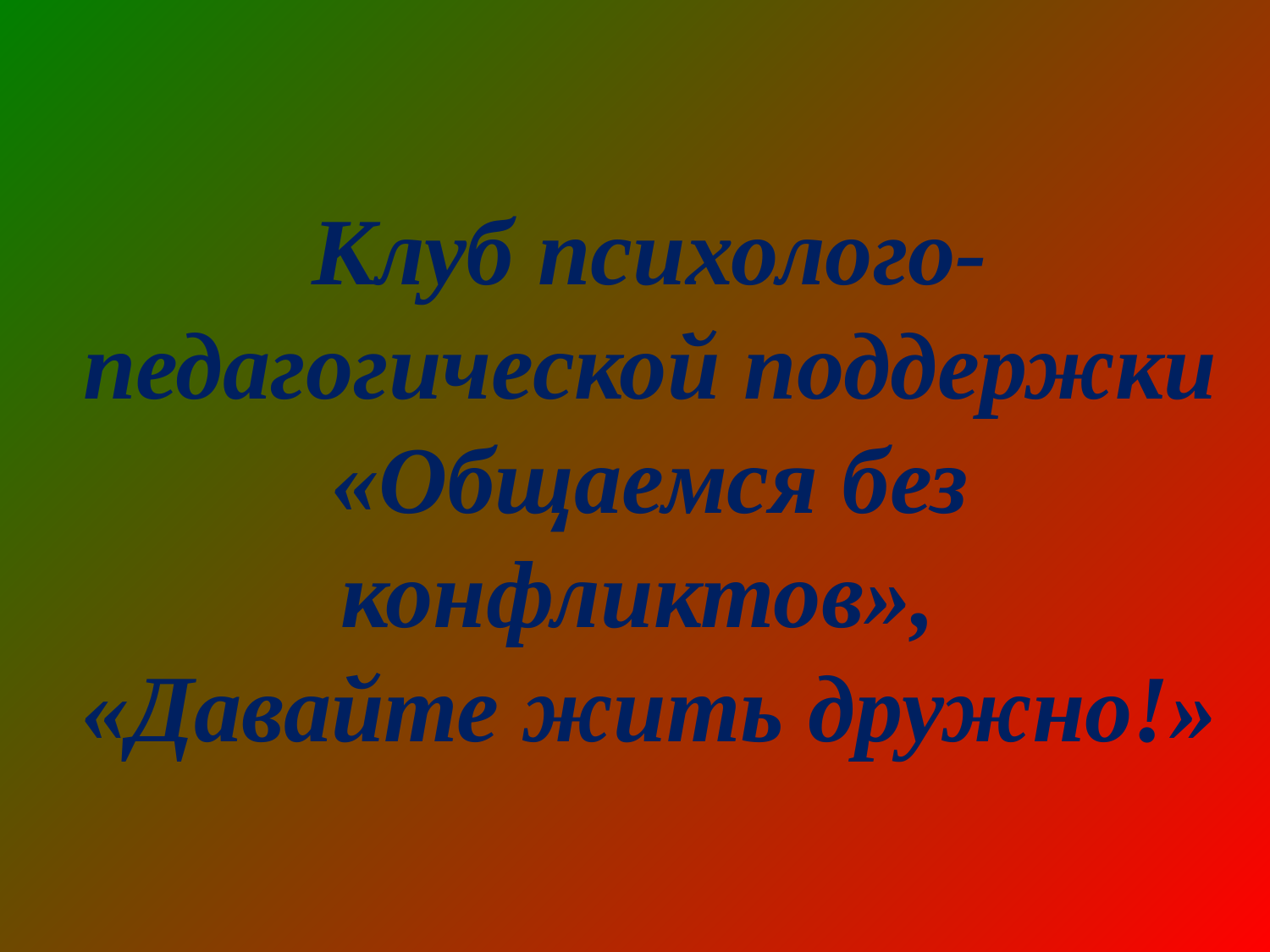

Клуб психолого-педагогической поддержки
«Общаемся без конфликтов»,
«Давайте жить дружно!»